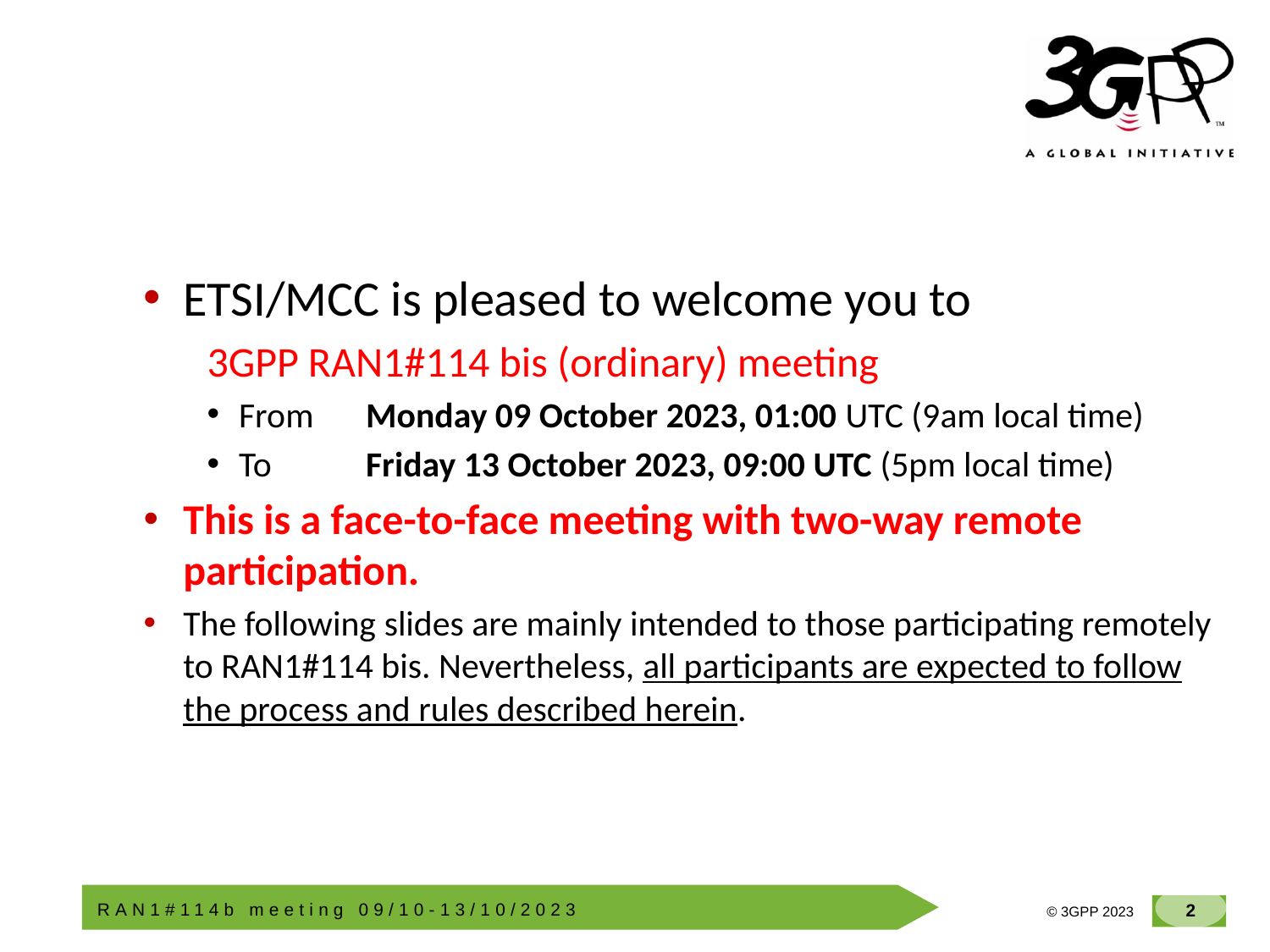

ETSI/MCC is pleased to welcome you to
3GPP RAN1#114 bis (ordinary) meeting
From 	Monday 09 October 2023, 01:00 UTC (9am local time)
To 	Friday 13 October 2023, 09:00 UTC (5pm local time)
This is a face-to-face meeting with two-way remote participation.
The following slides are mainly intended to those participating remotely to RAN1#114 bis. Nevertheless, all participants are expected to follow the process and rules described herein.